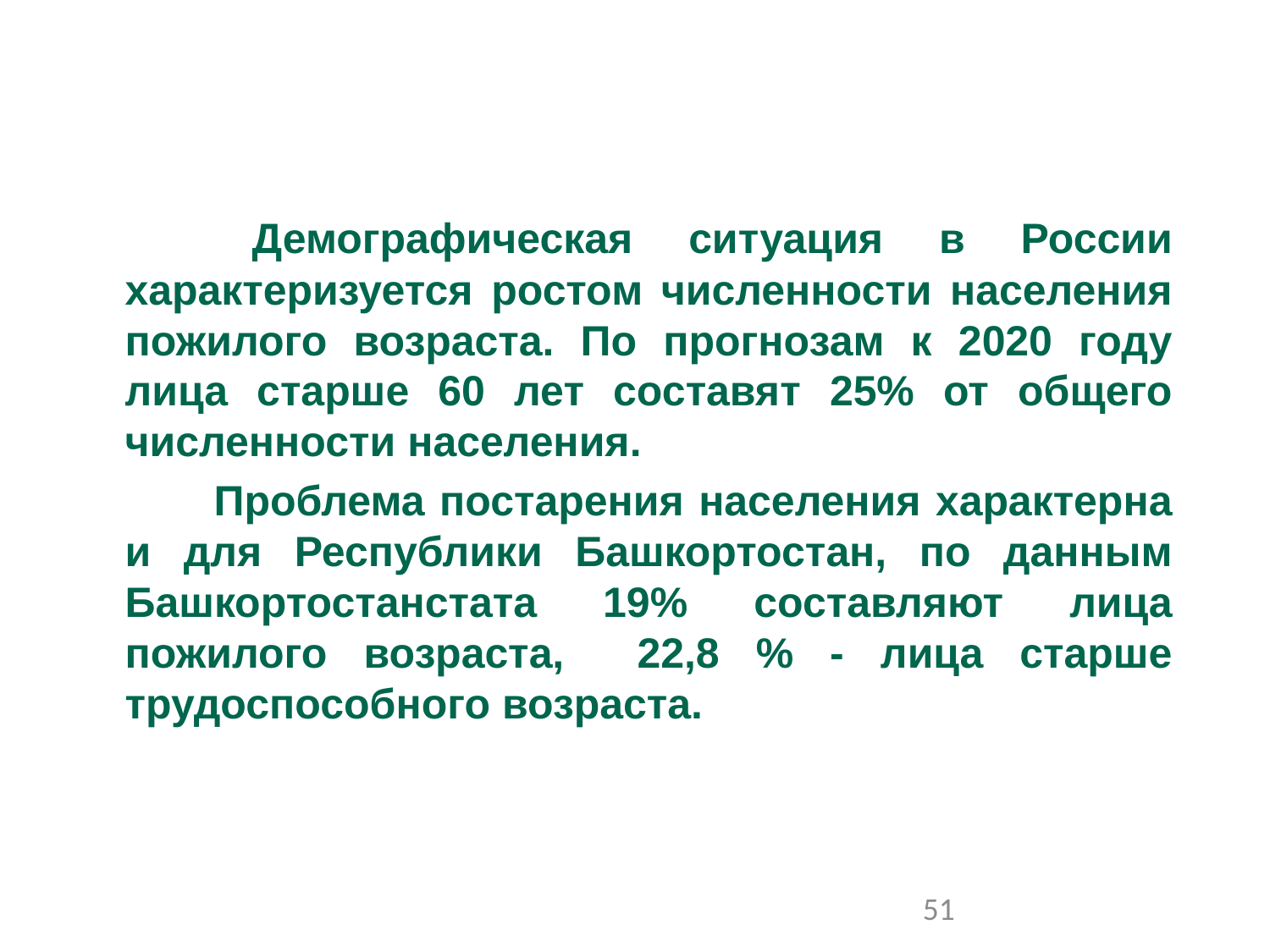

Демографическая ситуация в России характеризуется ростом численности населения пожилого возраста. По прогнозам к 2020 году лица старше 60 лет составят 25% от общего численности населения.
      Проблема постарения населения характерна и для Республики Башкортостан, по данным Башкортостанстата 19% составляют лица пожилого возраста,  22,8 % - лица старше трудоспособного возраста.
51